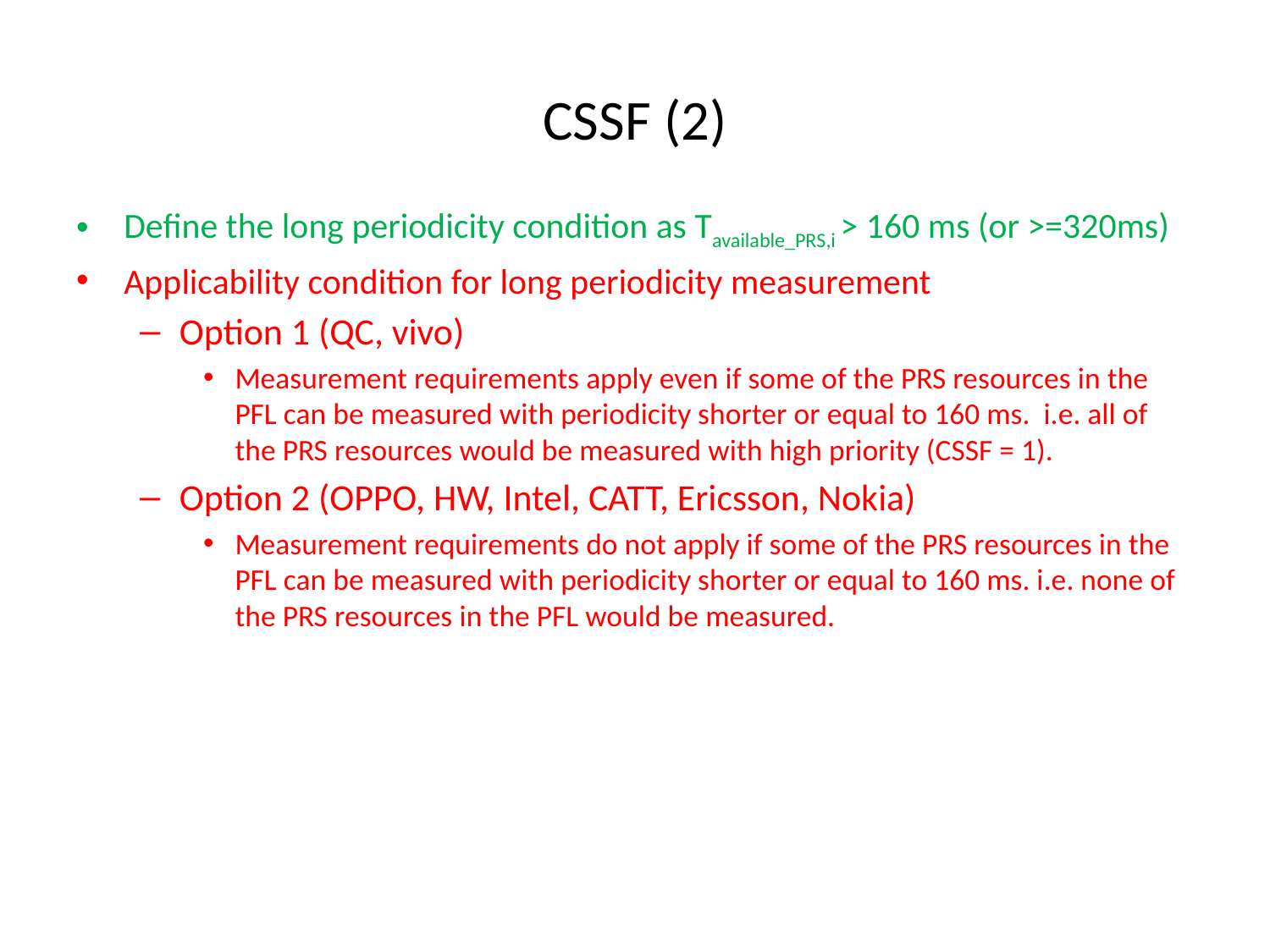

# CSSF (2)
Define the long periodicity condition as Tavailable_PRS,i > 160 ms (or >=320ms)
Applicability condition for long periodicity measurement
Option 1 (QC, vivo)
Measurement requirements apply even if some of the PRS resources in the PFL can be measured with periodicity shorter or equal to 160 ms.  i.e. all of the PRS resources would be measured with high priority (CSSF = 1).
Option 2 (OPPO, HW, Intel, CATT, Ericsson, Nokia)
Measurement requirements do not apply if some of the PRS resources in the PFL can be measured with periodicity shorter or equal to 160 ms. i.e. none of the PRS resources in the PFL would be measured.